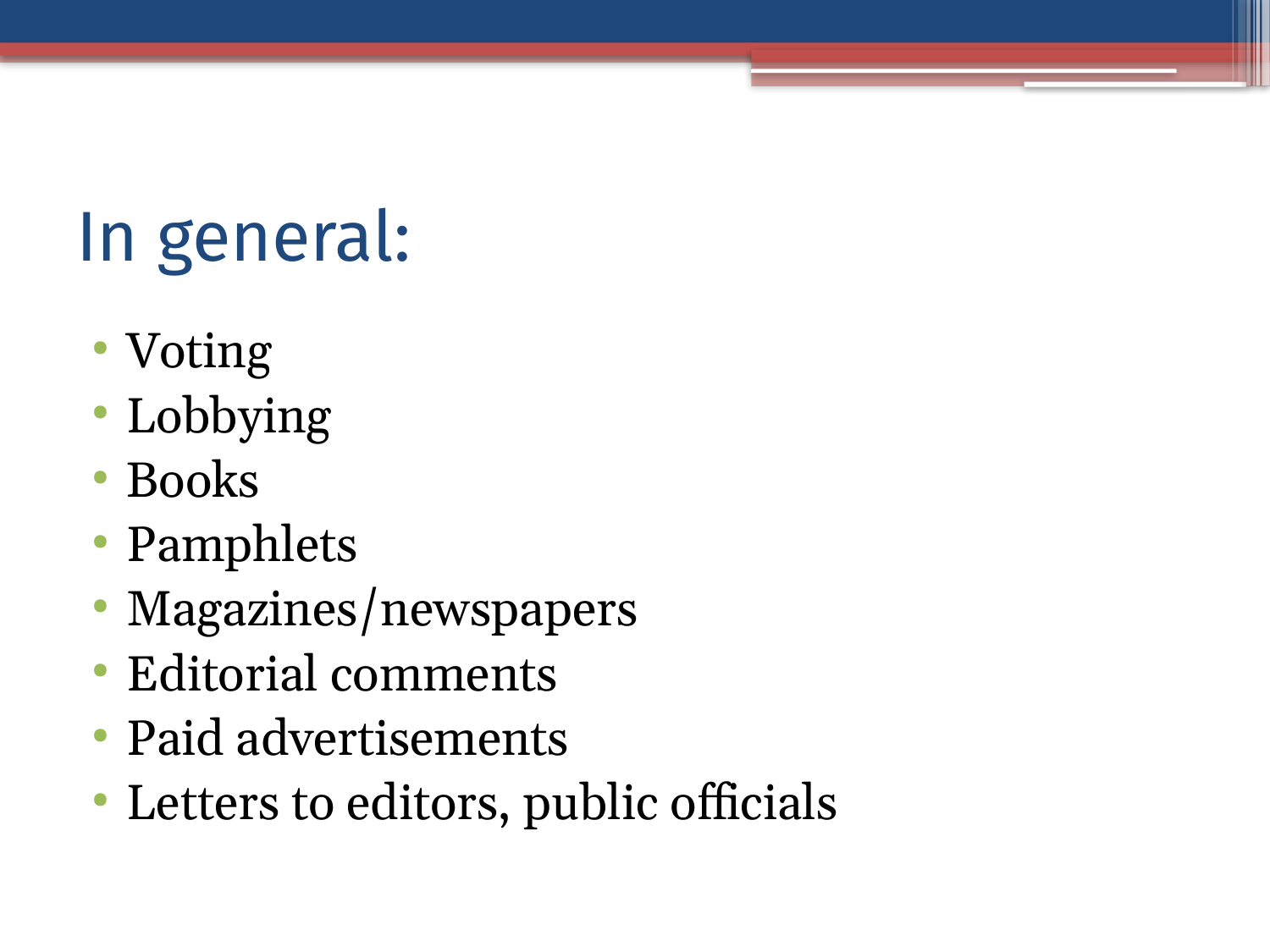

# In general:
Voting
Lobbying
Books
Pamphlets
Magazines/newspapers
Editorial comments
Paid advertisements
Letters to editors, public officials